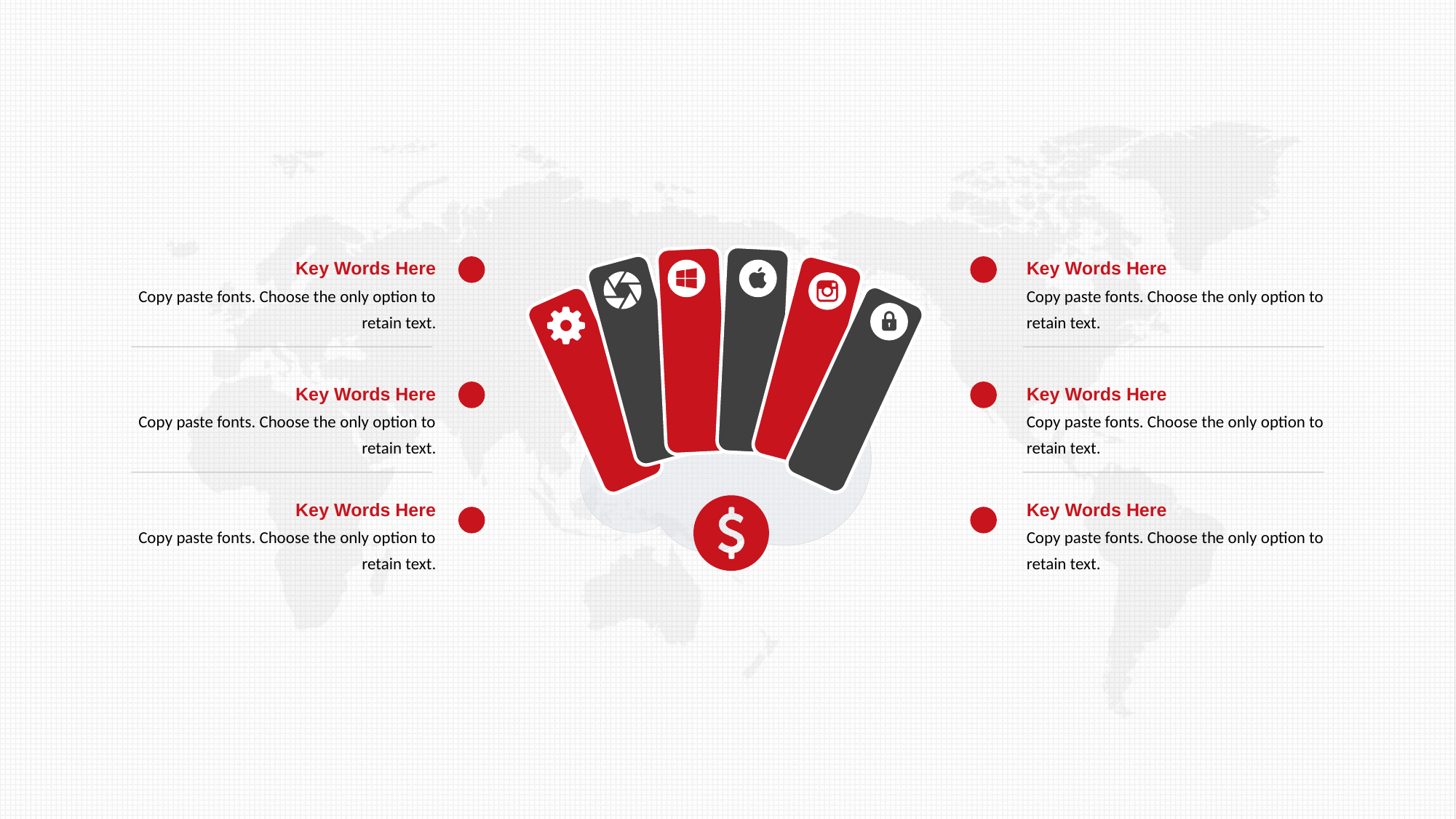

Key Words Here
Key Words Here

Copy paste fonts. Choose the only option to retain text.
Copy paste fonts. Choose the only option to retain text.

Key Words Here
Key Words Here

Copy paste fonts. Choose the only option to retain text.
Copy paste fonts. Choose the only option to retain text.
Key Words Here
Key Words Here

Copy paste fonts. Choose the only option to retain text.
Copy paste fonts. Choose the only option to retain text.